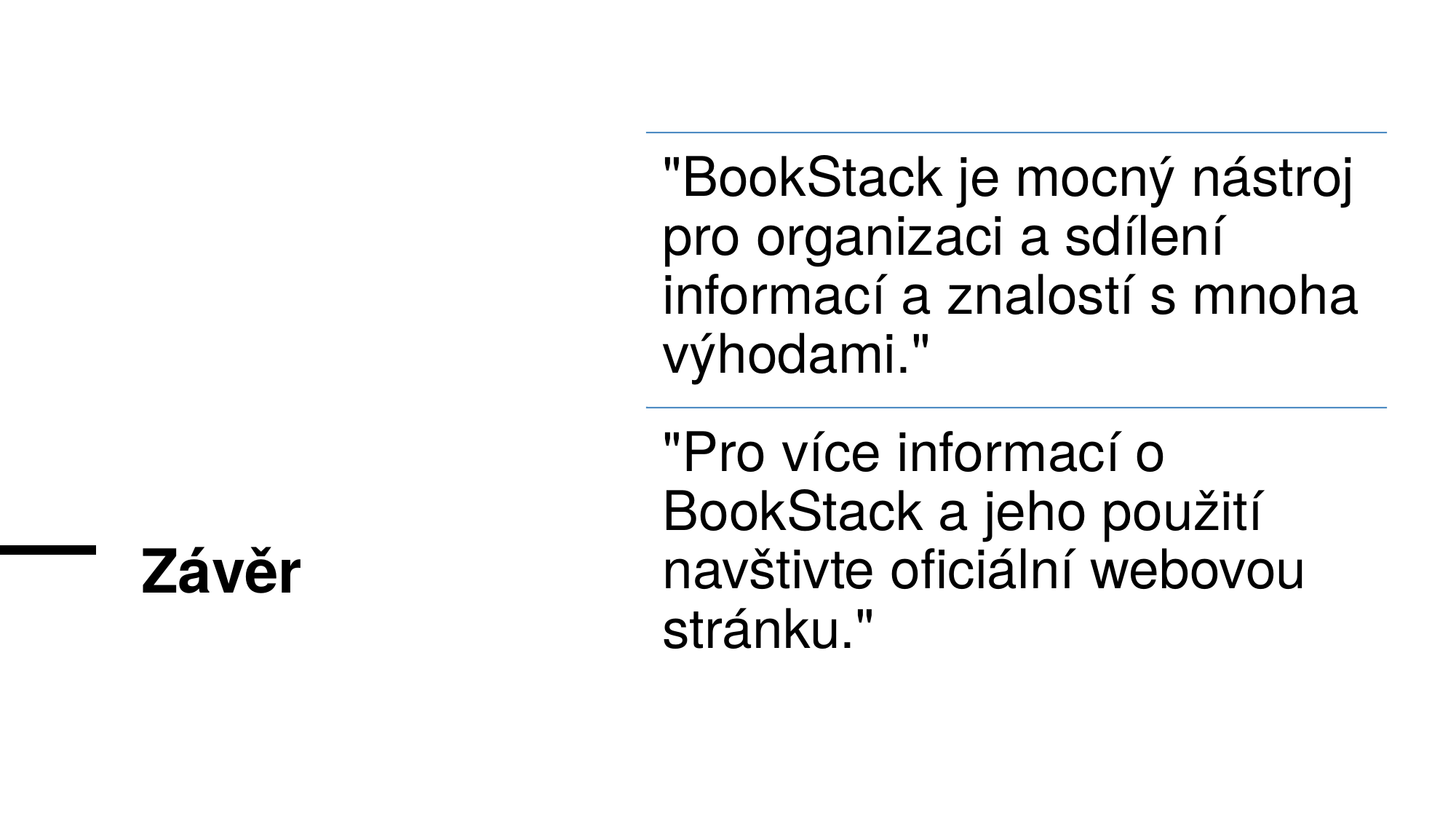

"BookStack je mocný nástroj pro organizaci a sdílení informací a znalostí s mnoha výhodami."
"Pro více informací o BookStack a jeho použití navštivte oficiální webovou stránku."
# Závěr